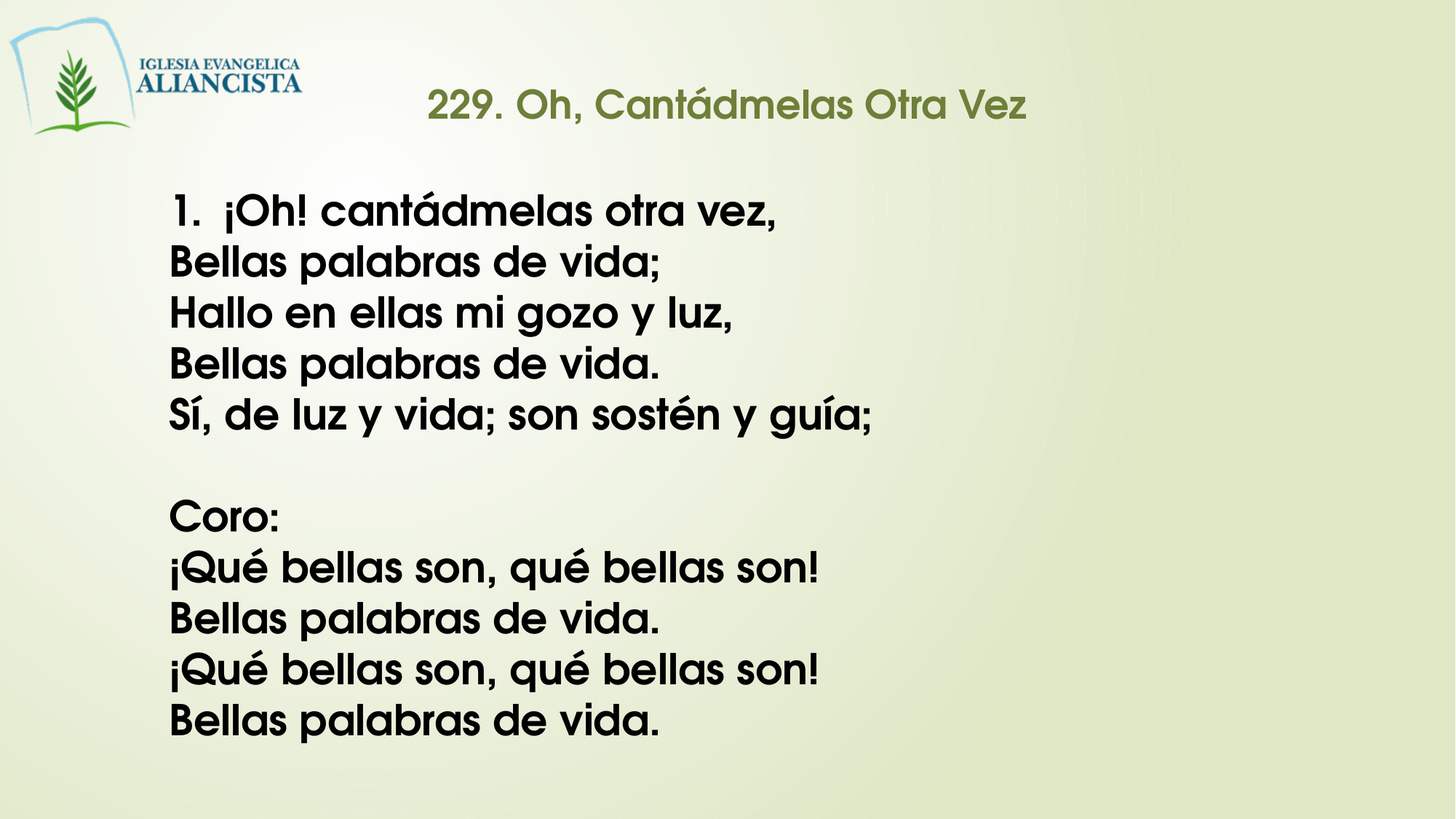

229. Oh, Cantádmelas Otra Vez
¡Oh! cantádmelas otra vez,
Bellas palabras de vida;
Hallo en ellas mi gozo y luz,
Bellas palabras de vida.
Sí, de luz y vida; son sostén y guía;

Coro:
¡Qué bellas son, qué bellas son!
Bellas palabras de vida.
¡Qué bellas son, qué bellas son!
Bellas palabras de vida.